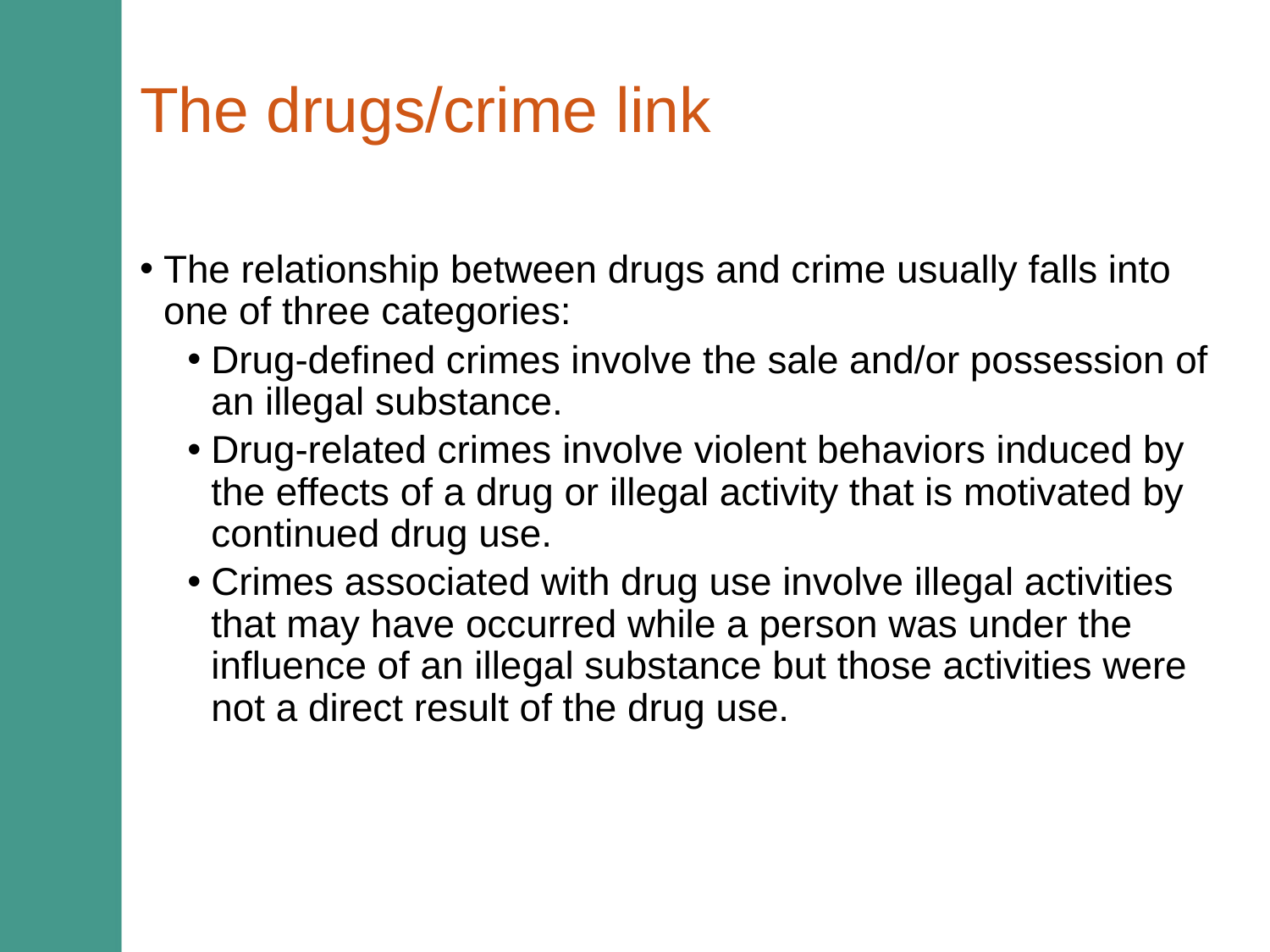

# The drugs/crime link
The relationship between drugs and crime usually falls into one of three categories:
Drug-defined crimes involve the sale and/or possession of an illegal substance.
Drug-related crimes involve violent behaviors induced by the effects of a drug or illegal activity that is motivated by continued drug use.
Crimes associated with drug use involve illegal activities that may have occurred while a person was under the influence of an illegal substance but those activities were not a direct result of the drug use.